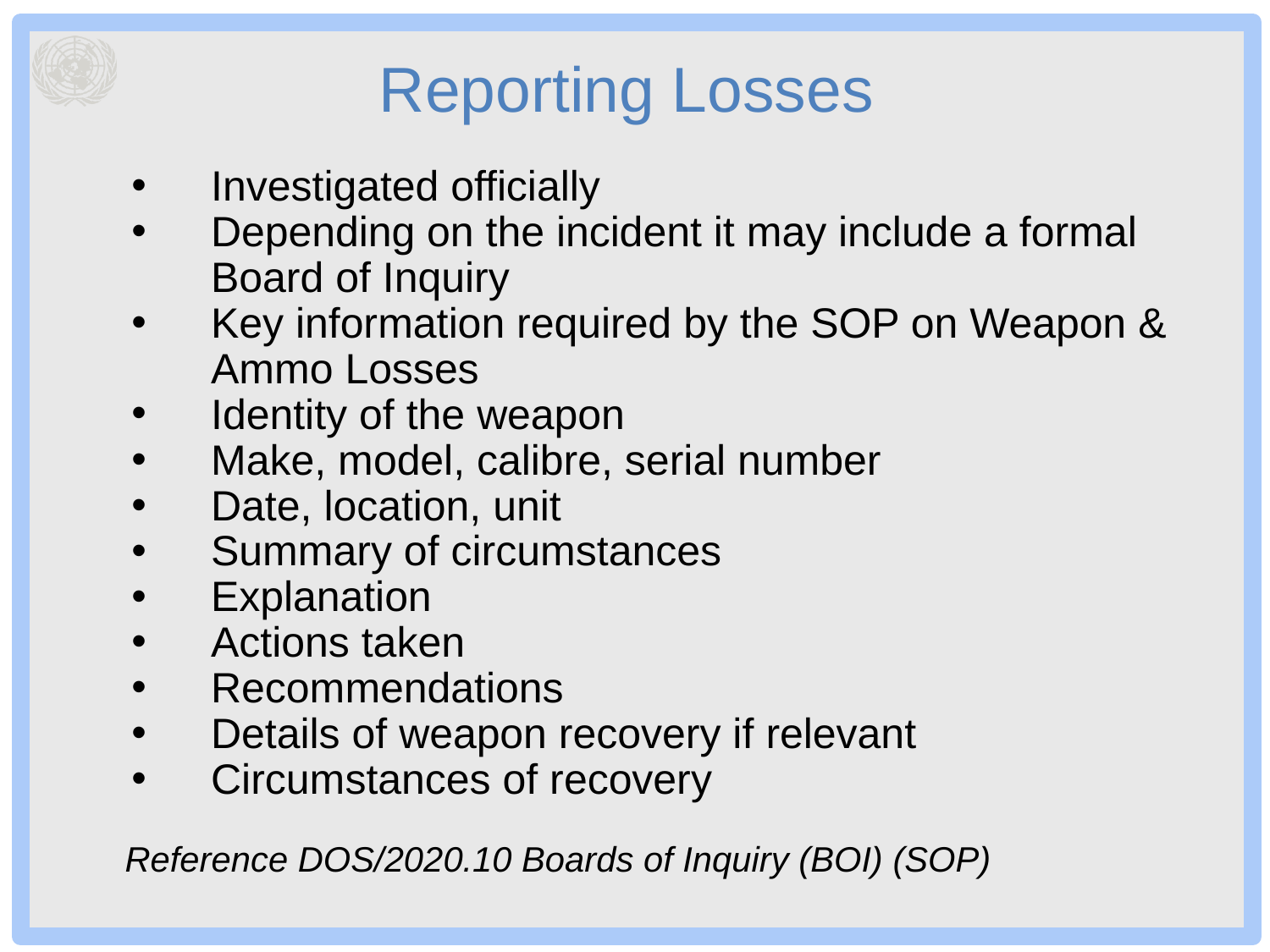

# Reporting Losses
Investigated officially
Depending on the incident it may include a formal Board of Inquiry
Key information required by the SOP on Weapon & Ammo Losses
Identity of the weapon
Make, model, calibre, serial number
Date, location, unit
Summary of circumstances
Explanation
Actions taken
Recommendations
Details of weapon recovery if relevant
Circumstances of recovery

Reference DOS/2020.10 Boards of Inquiry (BOI) (SOP)